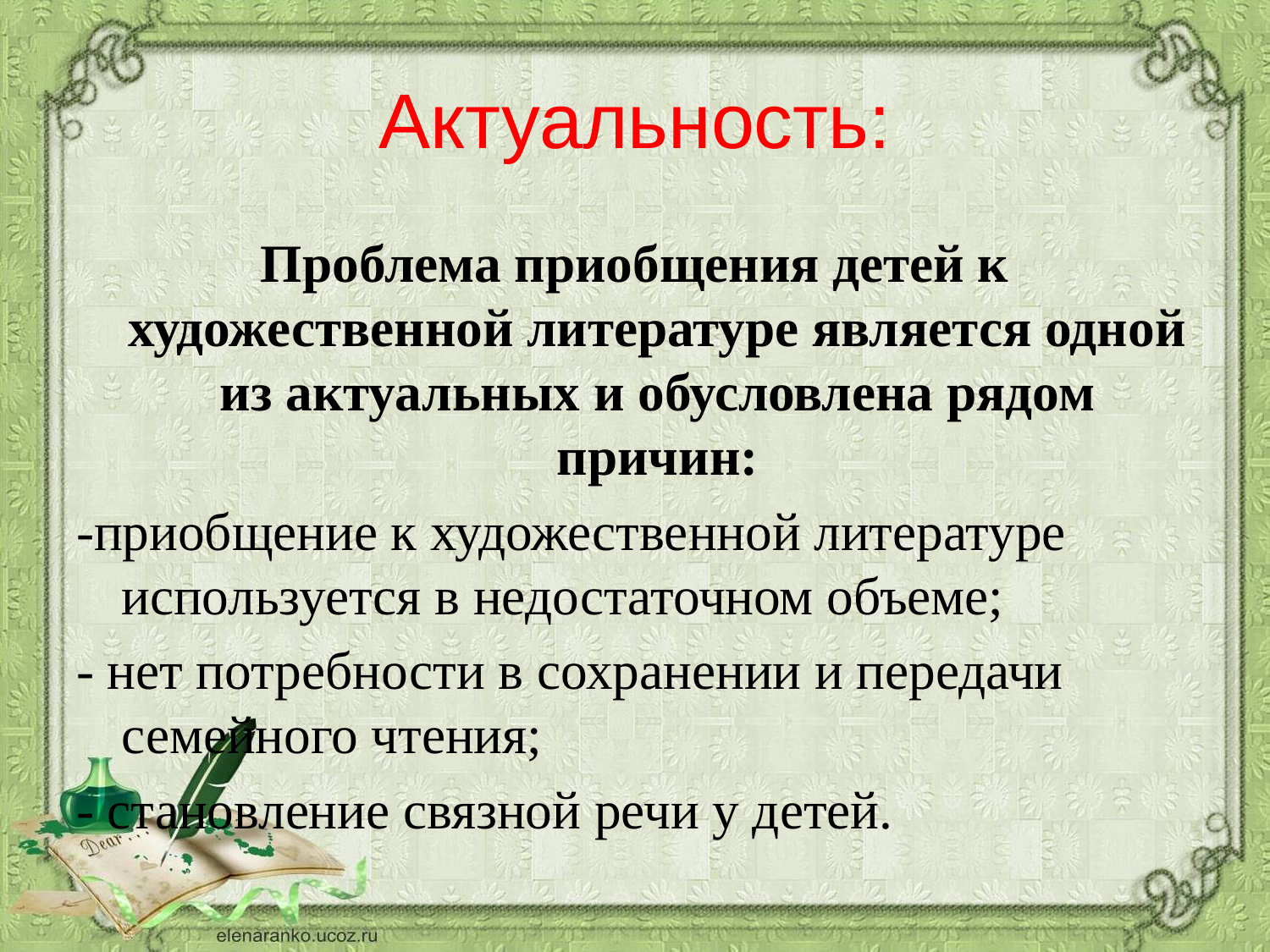

# Актуальность:

Проблема приобщения детей к художественной литературе является одной из актуальных и обусловлена рядом причин:
-приобщение к художественной литературе используется в недостаточном объеме;
- нет потребности в сохранении и передачи семейного чтения;
- становление связной речи у детей.